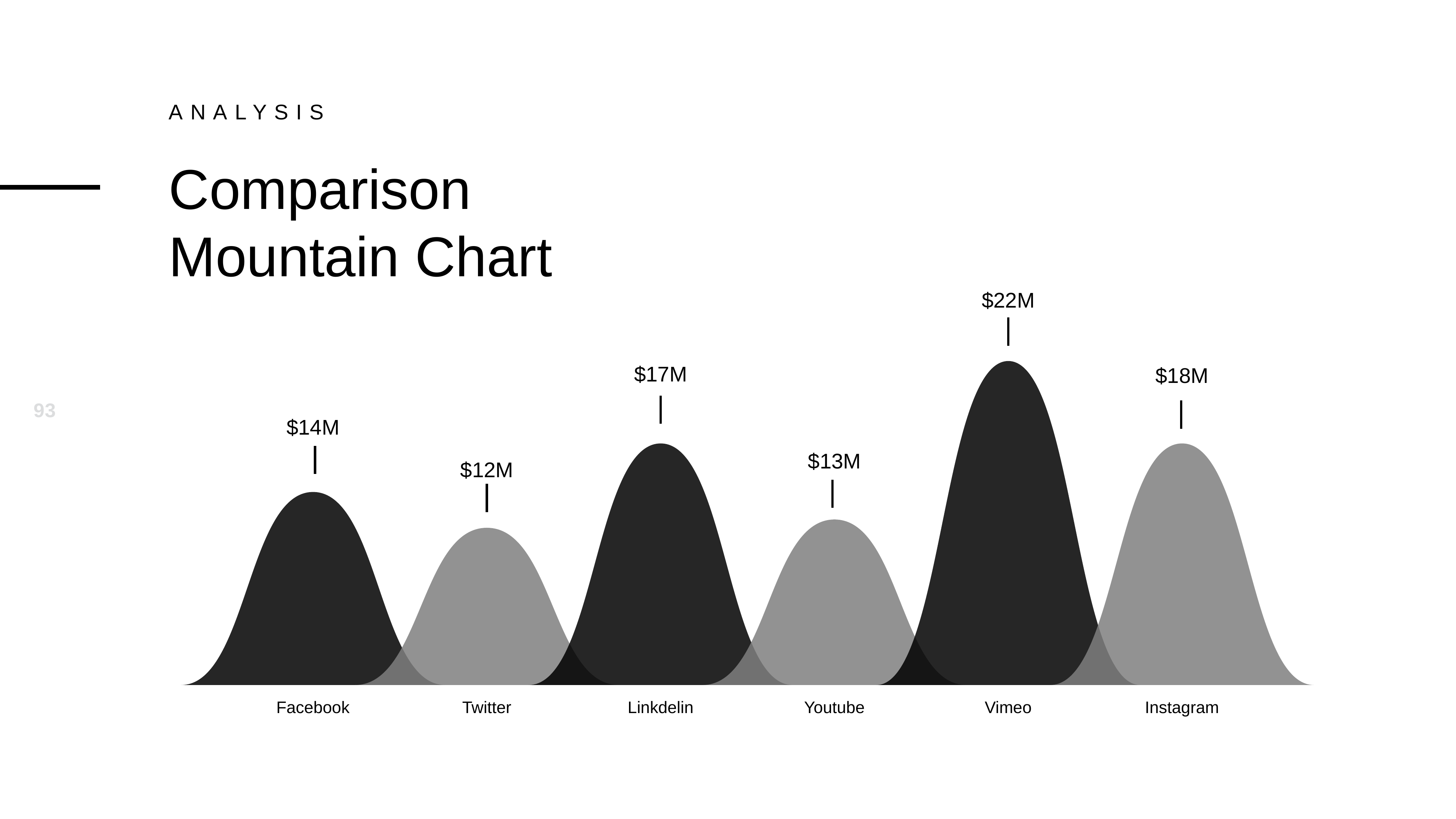

Analysis
Comparison Mountain Chart
$22m
$17m

$18m
$14m

$13m
$12m

Facebook
Twitter
Linkdelin
Youtube
Vimeo
Instagram